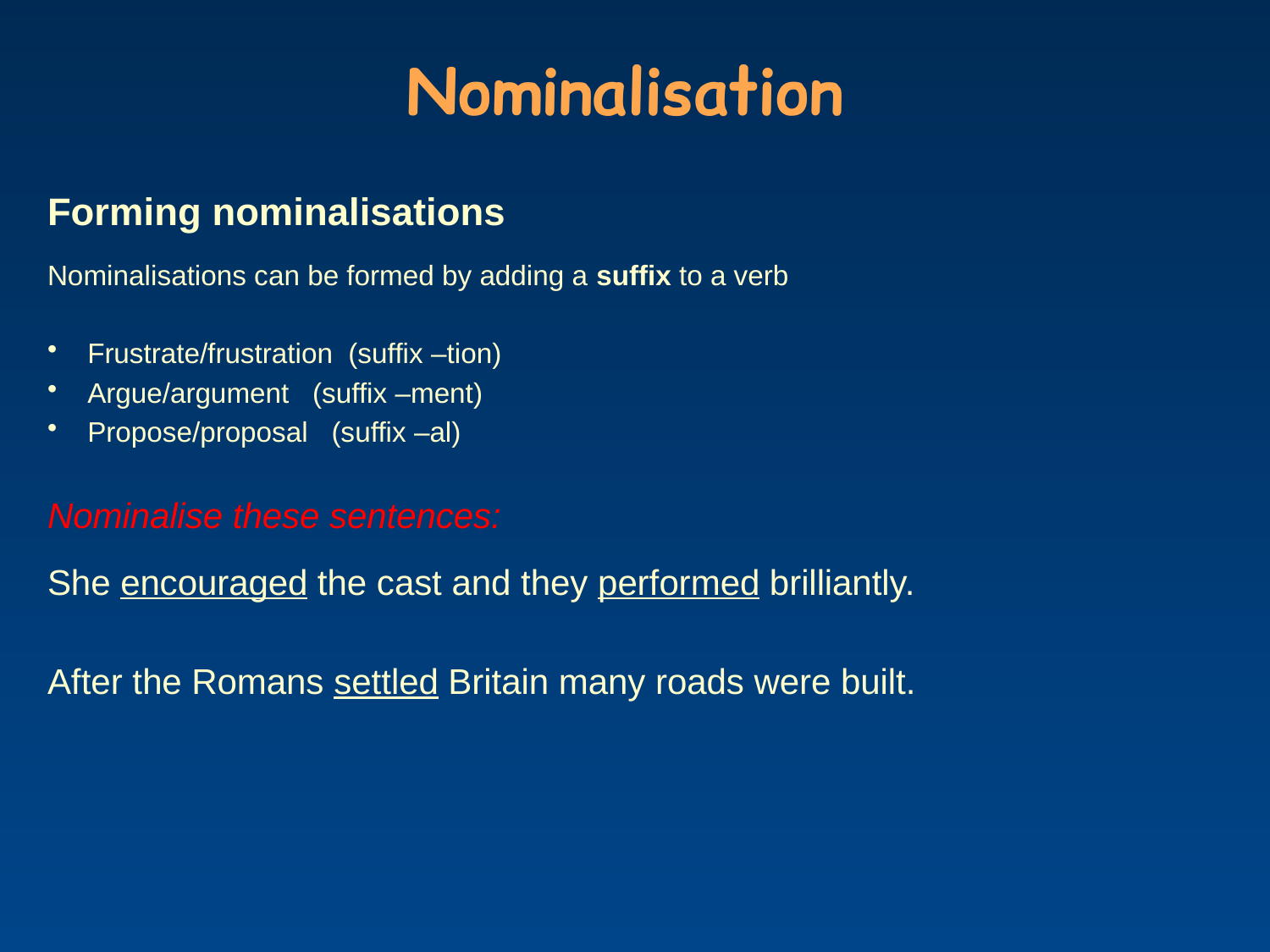

Nominalisation
Forming nominalisations

Nominalisations can be formed by adding a suffix to a verb

Frustrate/frustration  (suffix –tion)
Argue/argument   (suffix –ment)
Propose/proposal   (suffix –al)

Nominalise these sentences:

She encouraged the cast and they performed brilliantly.

After the Romans settled Britain many roads were built.